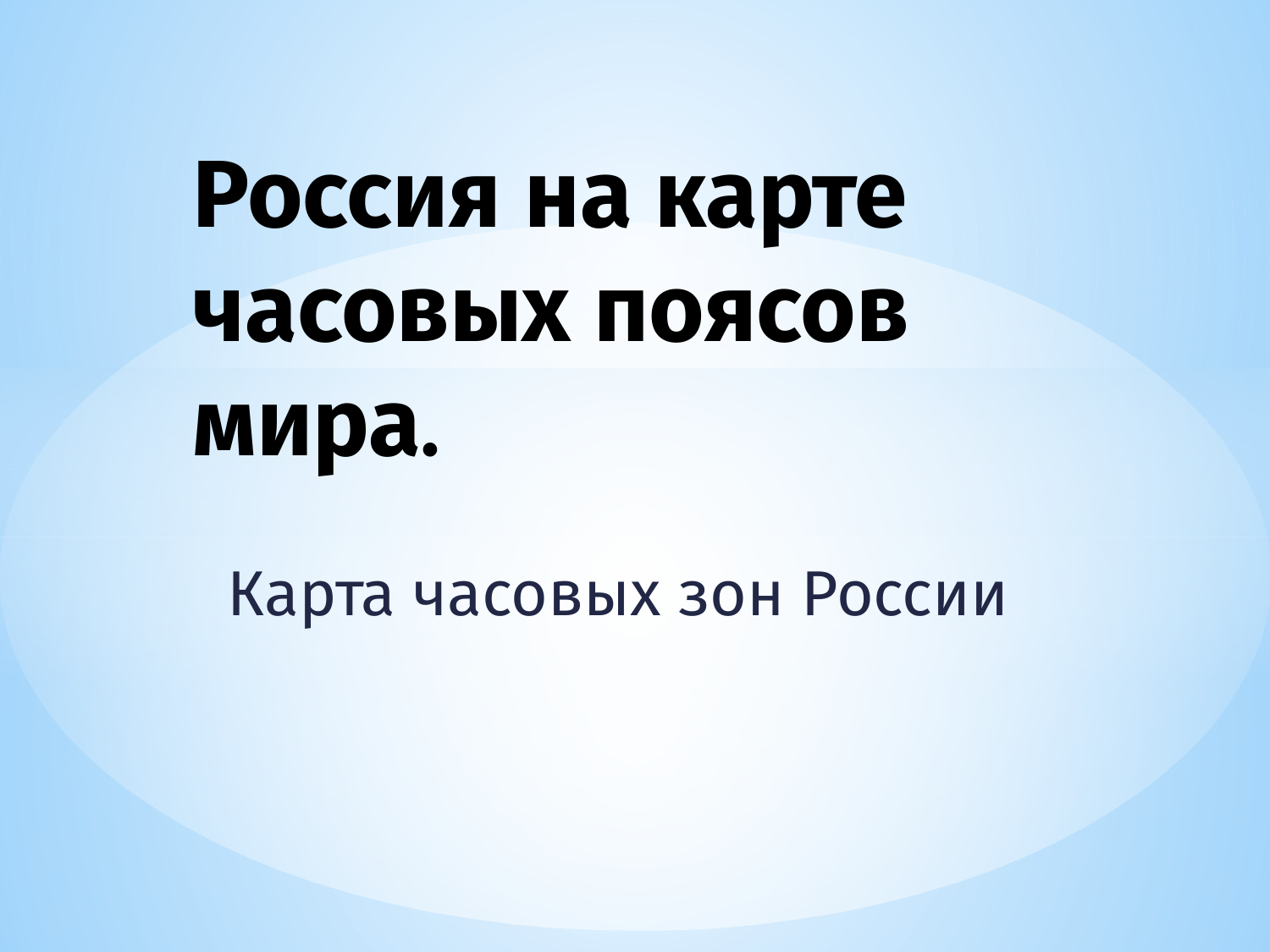

# Россия на карте часовых поясов мира.
Карта часовых зон России